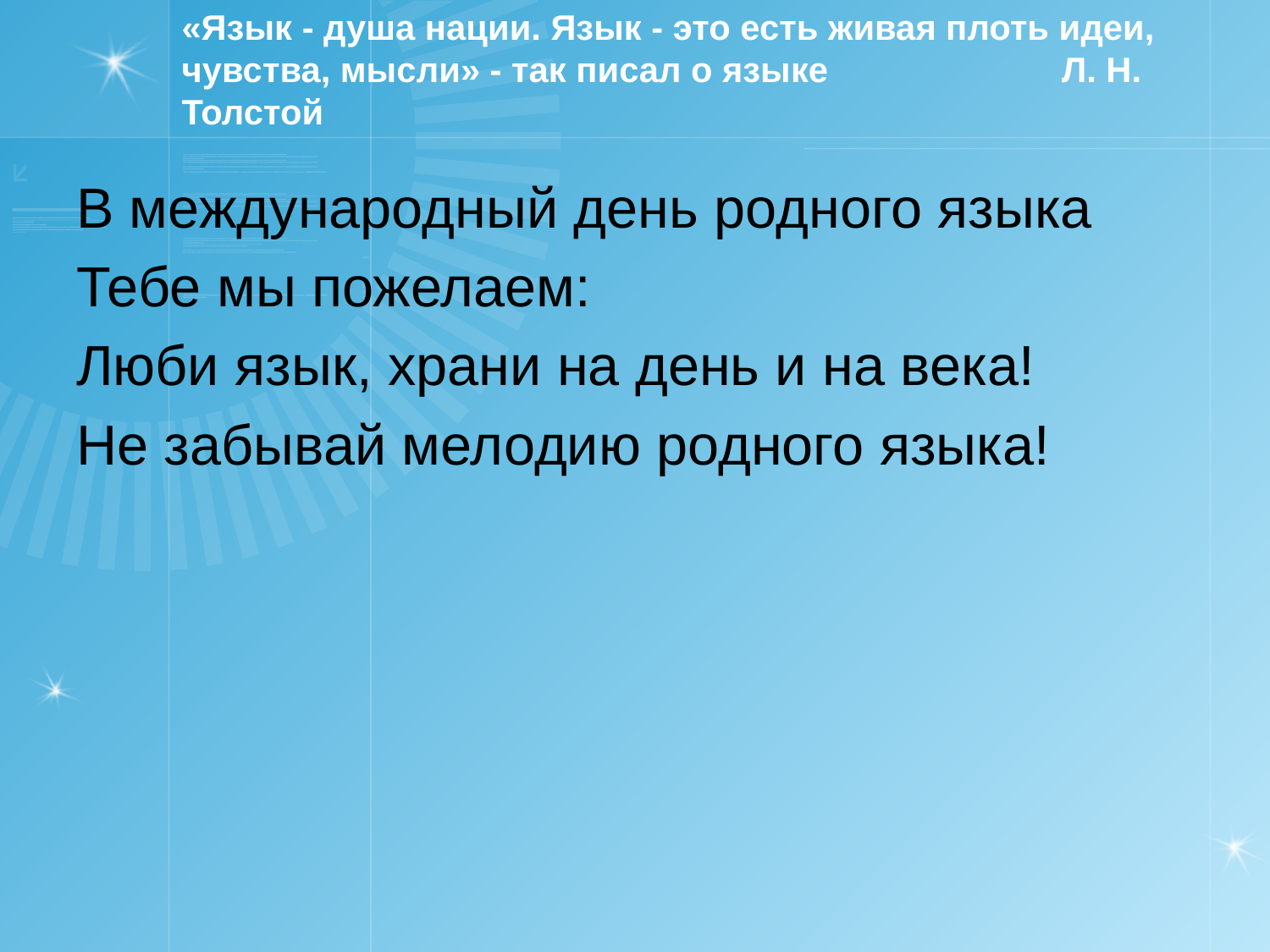

# «Язык - душа нации. Язык - это есть живая плоть идеи, чувства, мысли» - так писал о языке                        Л. Н. Толстой
В международный день родного языка
Тебе мы пожелаем:
Люби язык, храни на день и на века!
Не забывай мелодию родного языка!